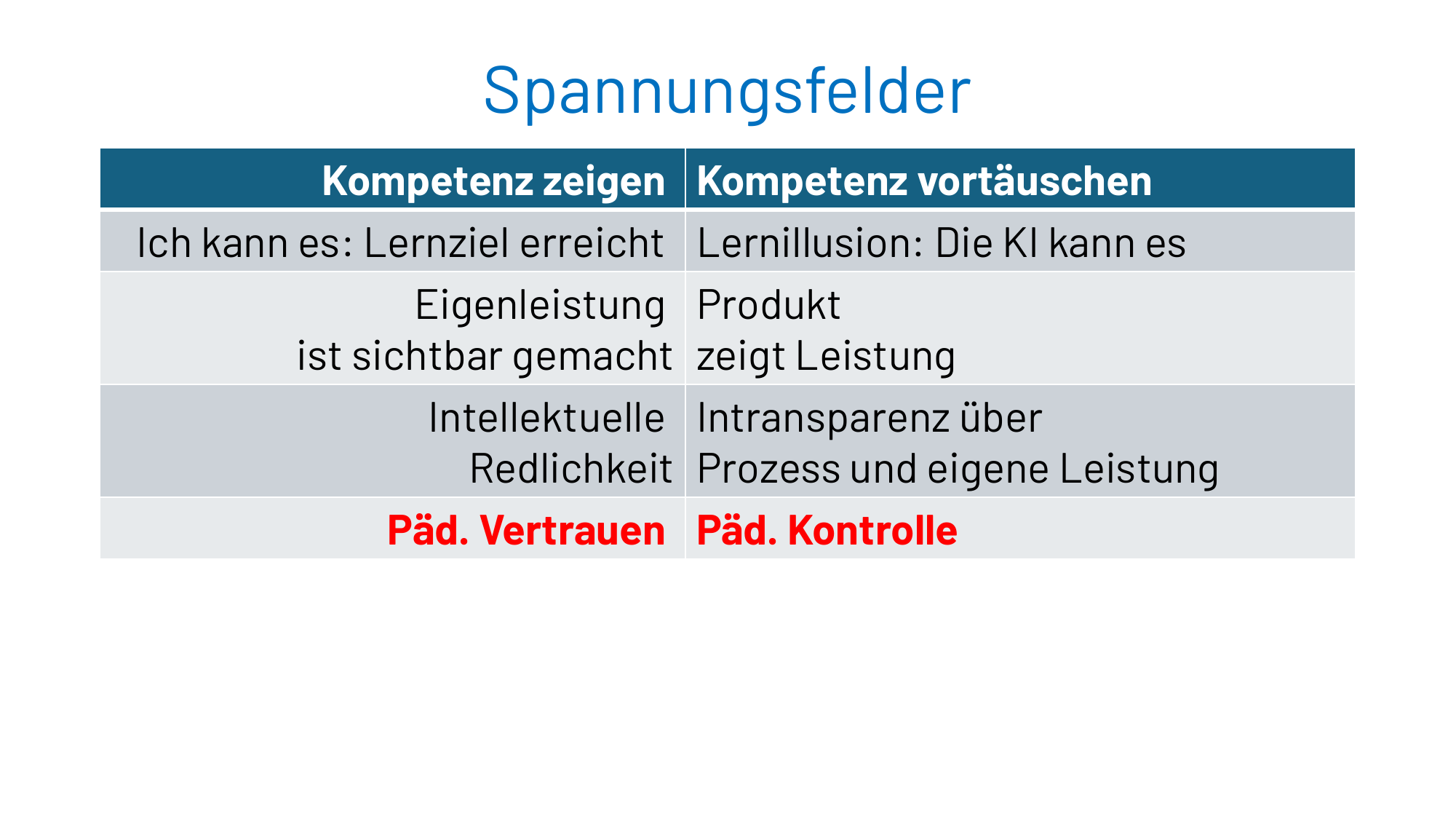

# Spannungsfelder
| Kompetenz zeigen | Kompetenz vortäuschen |
| --- | --- |
| Ich kann es: Lernziel erreicht | Lernillusion: Die KI kann es |
| Eigenleistung ist sichtbar gemacht | Produkt zeigt Leistung |
| Intellektuelle Redlichkeit | Intransparenz über Prozess und eigene Leistung |
| Päd. Vertrauen | Päd. Kontrolle |